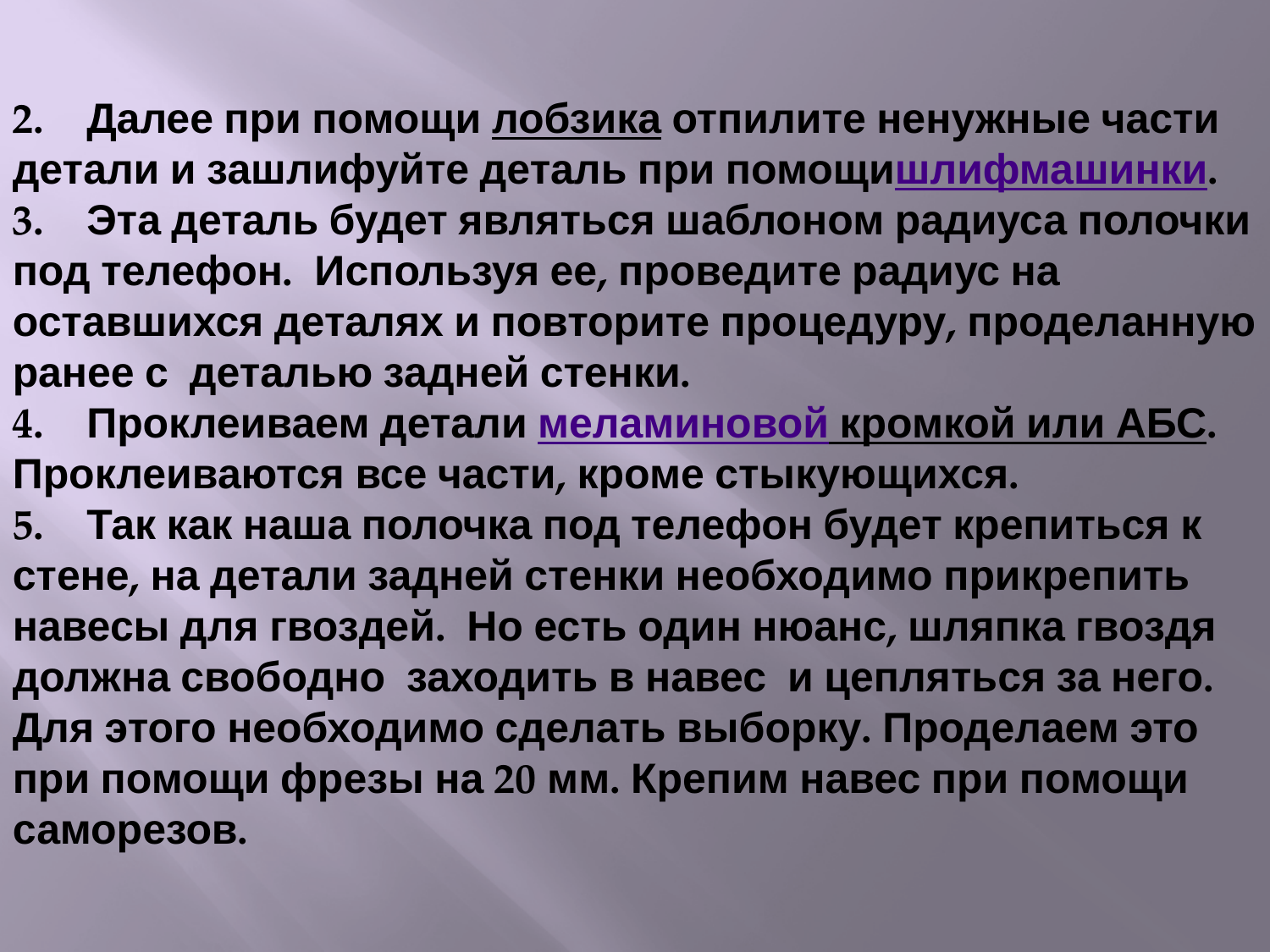

2.    Далее при помощи лобзика отпилите ненужные части детали и зашлифуйте деталь при помощишлифмашинки.
3.    Эта деталь будет являться шаблоном радиуса полочки под телефон.  Используя ее, проведите радиус на оставшихся деталях и повторите процедуру, проделанную ранее с  деталью задней стенки.
4.    Проклеиваем детали меламиновой кромкой или АБС. Проклеиваются все части, кроме стыкующихся.
5.    Так как наша полочка под телефон будет крепиться к стене, на детали задней стенки необходимо прикрепить навесы для гвоздей.  Но есть один нюанс, шляпка гвоздя должна свободно  заходить в навес  и цепляться за него. Для этого необходимо сделать выборку. Проделаем это при помощи фрезы на 20 мм. Крепим навес при помощи саморезов.